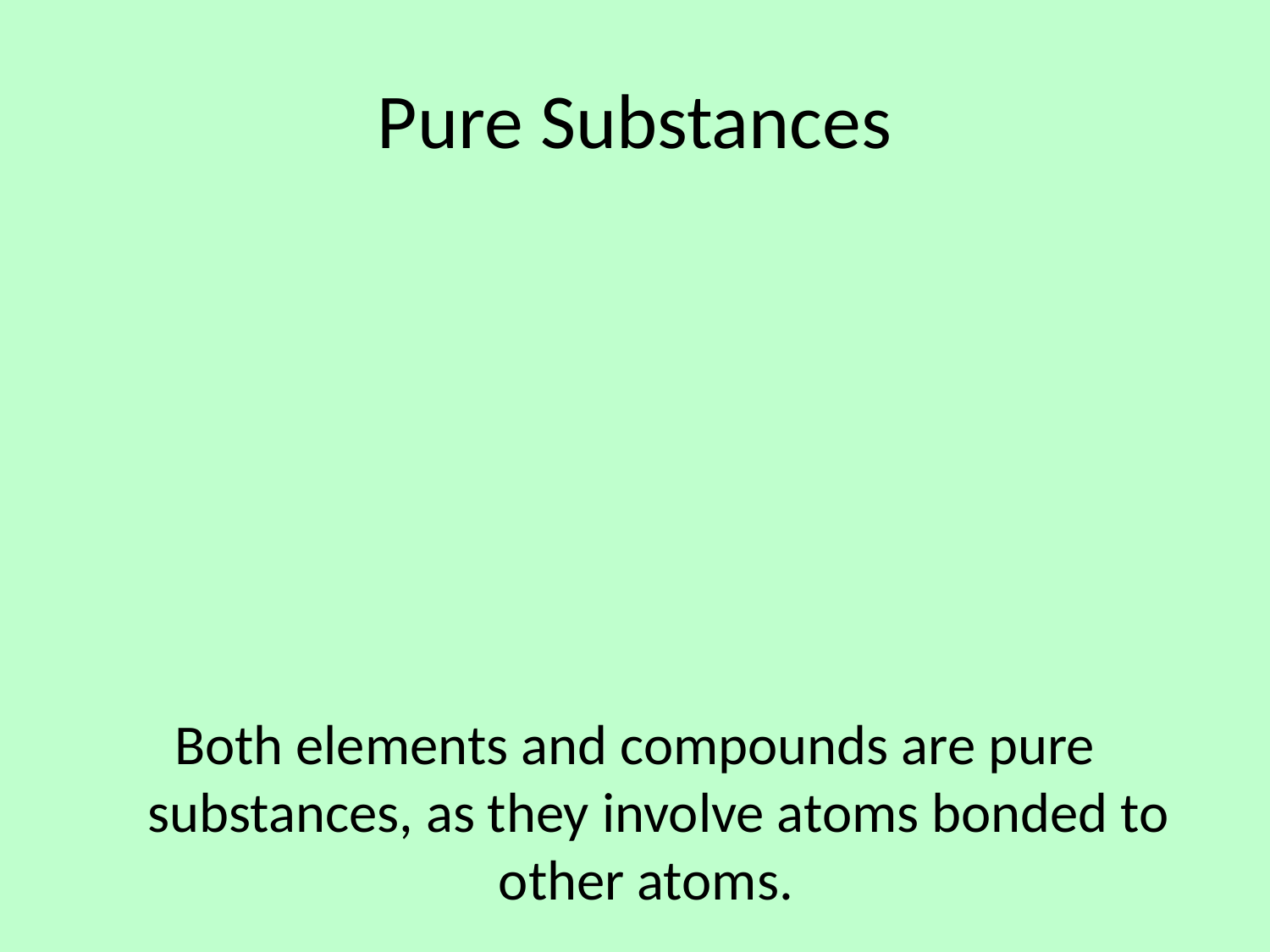

# Pure Substances
Both elements and compounds are pure substances, as they involve atoms bonded to other atoms.